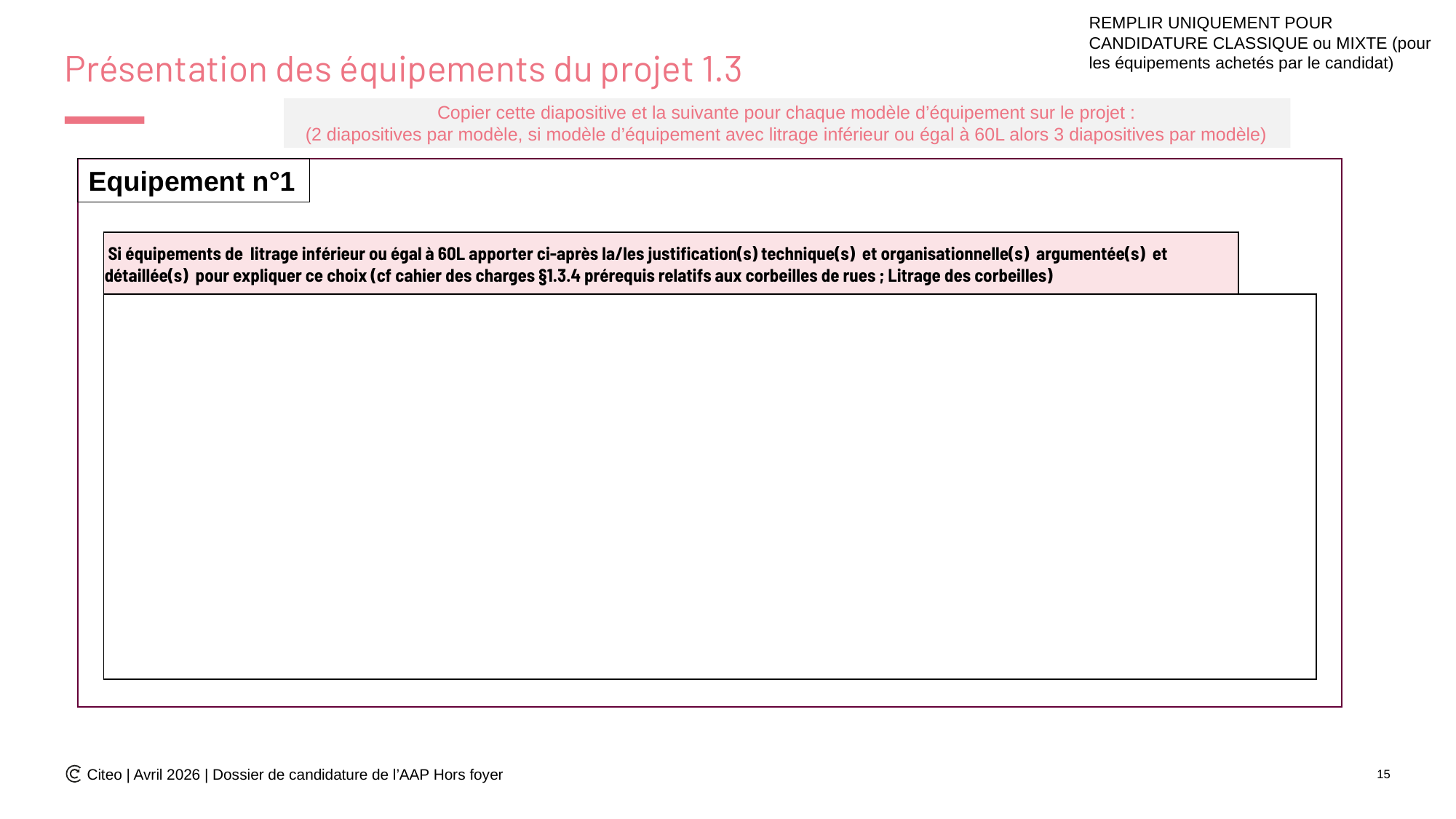

REMPLIR UNIQUEMENT POUR CANDIDATURE CLASSIQUE ou MIXTE (pour les équipements achetés par le candidat)
# Présentation des équipements du projet 1.3
Copier cette diapositive et la suivante pour chaque modèle d’équipement sur le projet :
(2 diapositives par modèle, si modèle d’équipement avec litrage inférieur ou égal à 60L alors 3 diapositives par modèle)

Equipement n°1
| Si équipements de litrage inférieur ou égal à 60L apporter ci-après la/les justification(s) technique(s) et organisationnelle(s) argumentée(s) et détaillée(s) pour expliquer ce choix (cf cahier des charges §1.3.4 prérequis relatifs aux corbeilles de rues ; Litrage des corbeilles) |  |
| --- | --- |
|  |  |
Citeo | Avril 2026 | Dossier de candidature de l’AAP Hors foyer
15